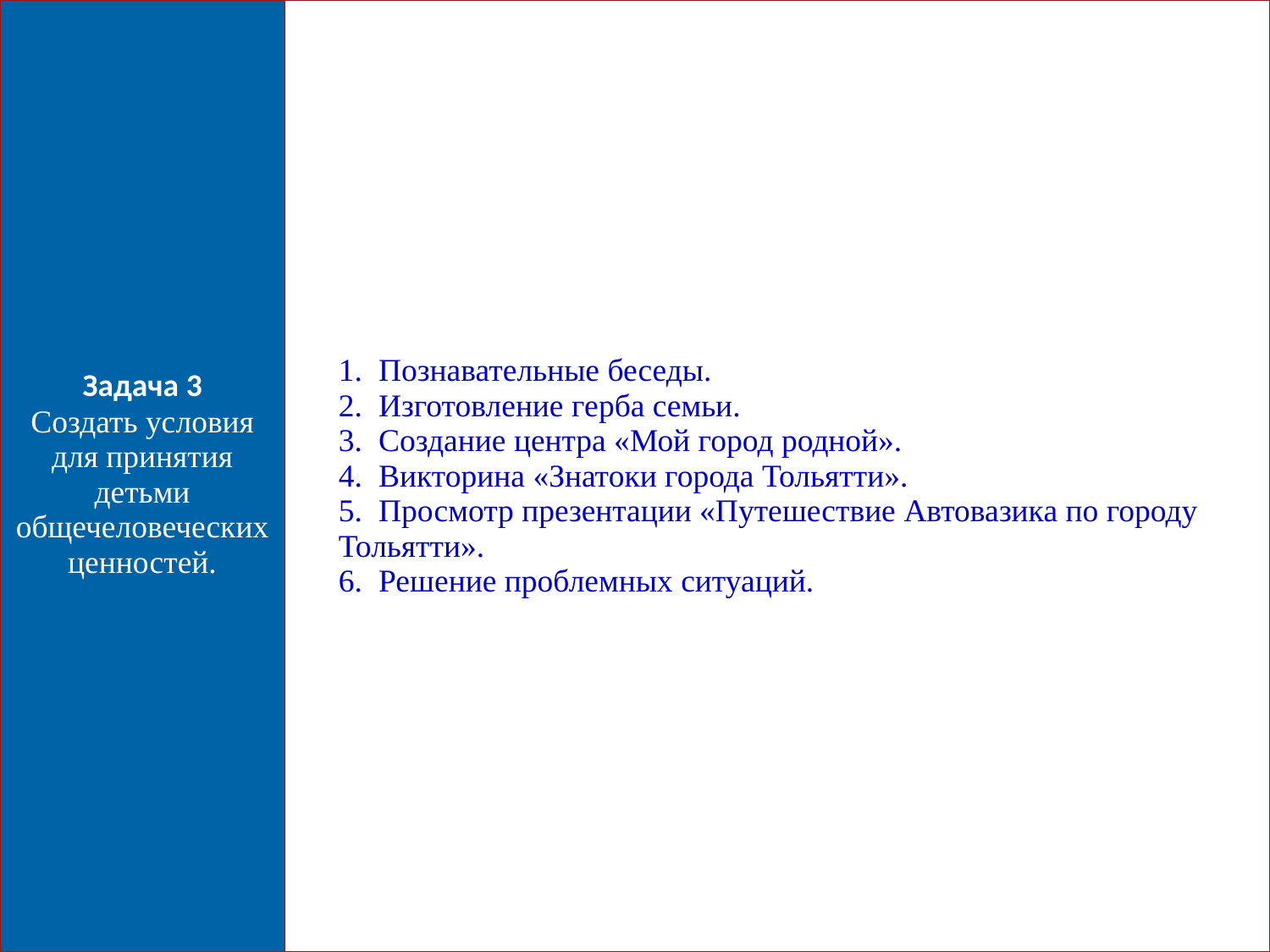

| Задача 3 Создать условия для принятия детьми общечеловеческих ценностей. | 1. Познавательные беседы. 2. Изготовление герба семьи. 3. Создание центра «Мой город родной». 4. Викторина «Знатоки города Тольятти». 5. Просмотр презентации «Путешествие Автовазика по городу Тольятти». 6. Решение проблемных ситуаций. |
| --- | --- |
7